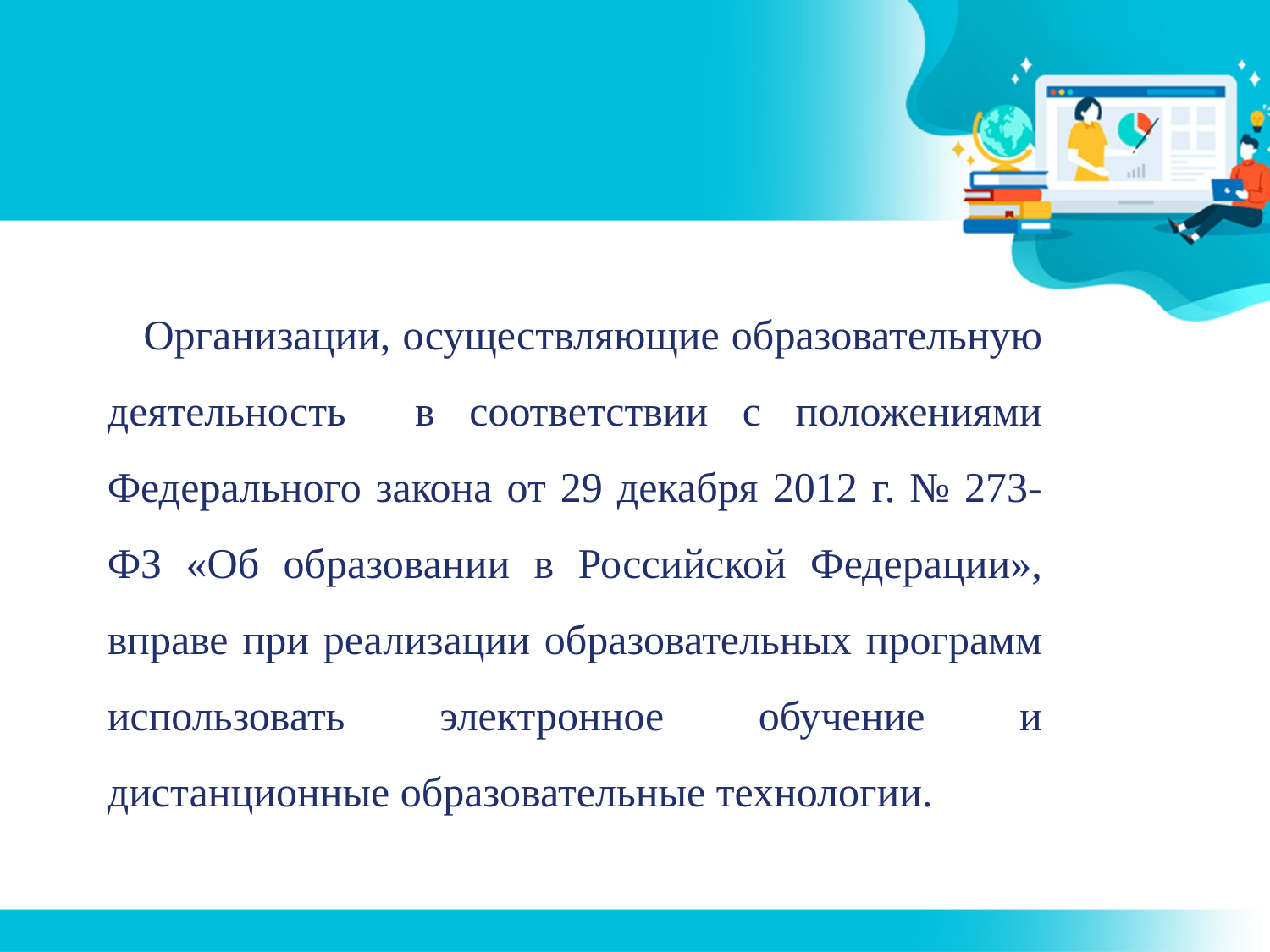

Организации, осуществляющие образовательную деятельность  в соответствии с положениями Федерального закона от 29 декабря 2012 г. № 273-ФЗ «Об образовании в Российской Федерации», вправе при реализации образовательных программ использовать электронное обучение и дистанционные образовательные технологии.